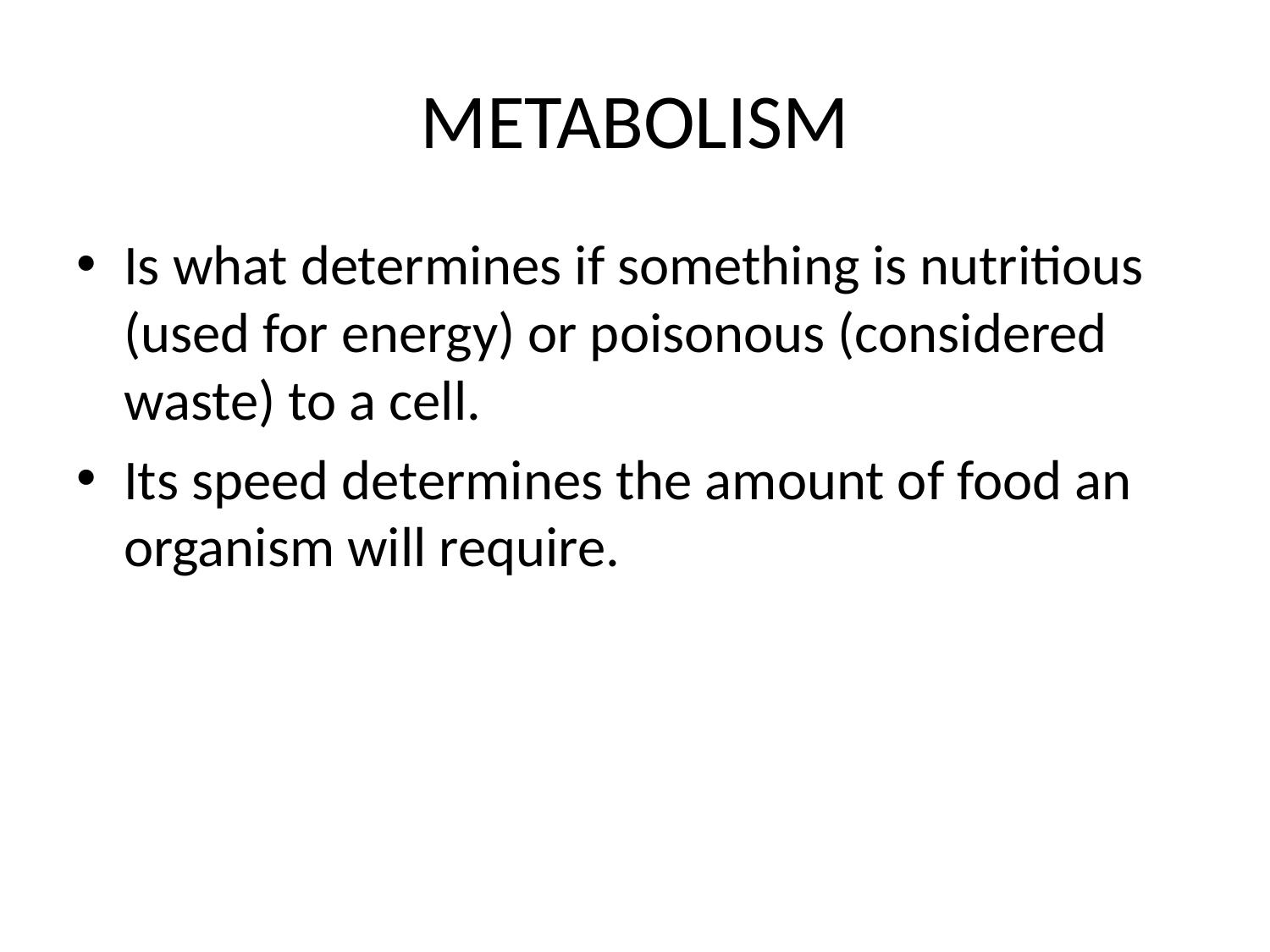

# METABOLISM
Is what determines if something is nutritious  (used for energy) or poisonous (considered waste) to a cell.
Its speed determines the amount of food an organism will require.